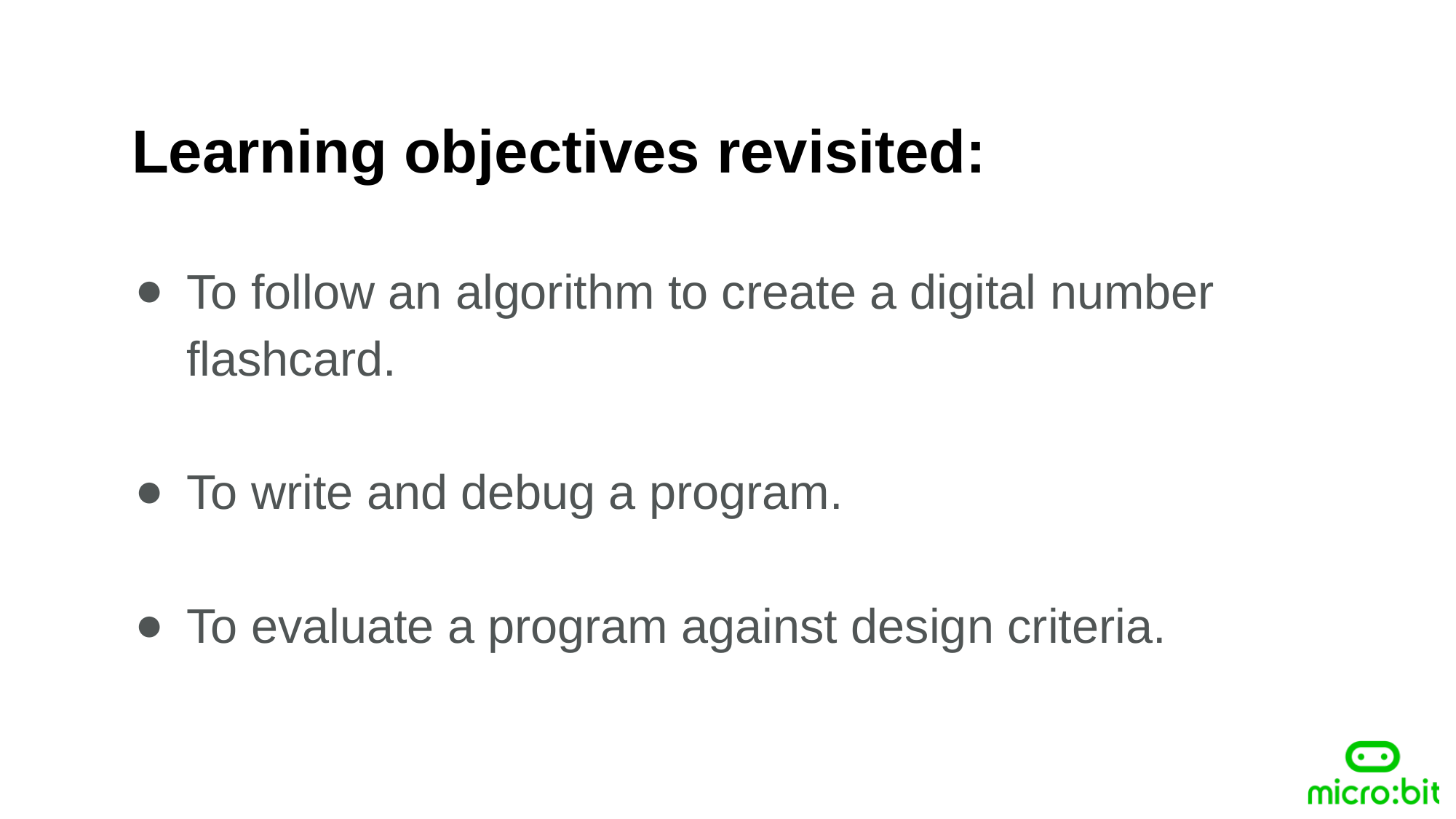

Learning objectives revisited:

To follow an algorithm to create a digital number flashcard.

To write and debug a program.

To evaluate a program against design criteria.